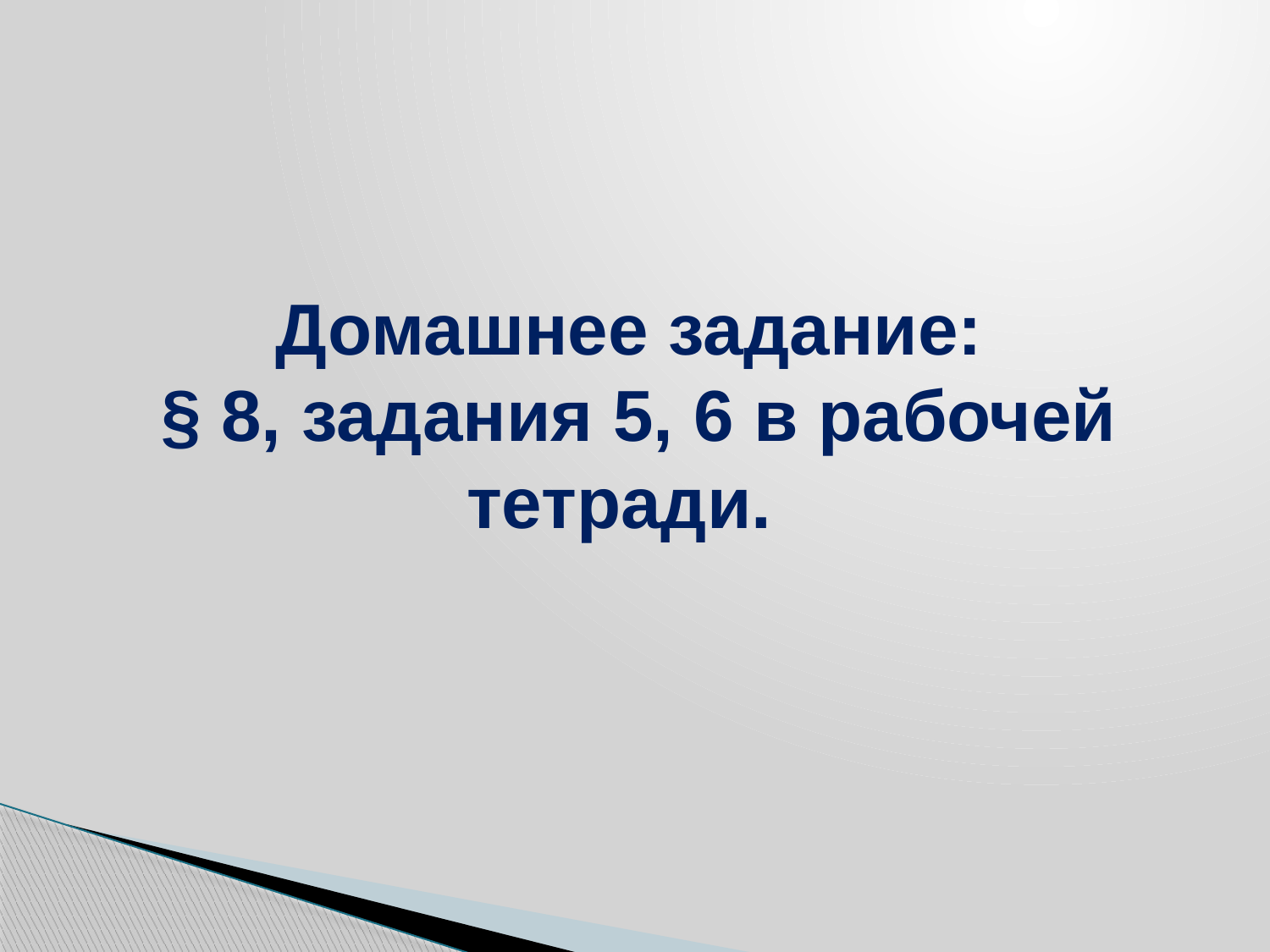

# Домашнее задание: § 8, задания 5, 6 в рабочей тетради.